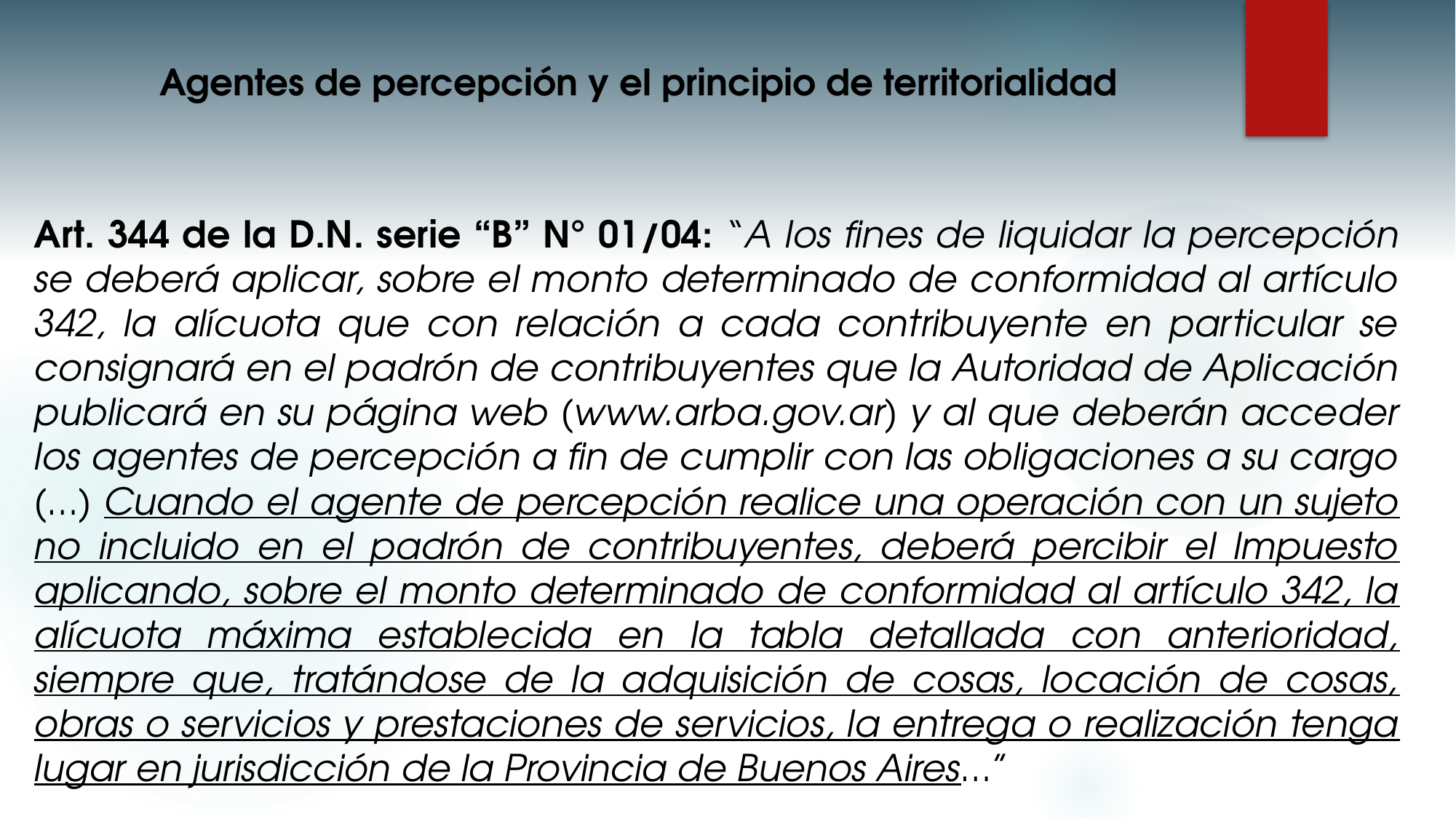

# Agentes de percepción y el principio de territorialidad
Art. 344 de la D.N. serie “B” N° 01/04: “A los fines de liquidar la percepción se deberá aplicar, sobre el monto determinado de conformidad al artículo 342, la alícuota que con relación a cada contribuyente en particular se consignará en el padrón de contribuyentes que la Autoridad de Aplicación publicará en su página web (www.arba.gov.ar) y al que deberán acceder los agentes de percepción a fin de cumplir con las obligaciones a su cargo (…) Cuando el agente de percepción realice una operación con un sujeto no incluido en el padrón de contribuyentes, deberá percibir el Impuesto aplicando, sobre el monto determinado de conformidad al artículo 342, la alícuota máxima establecida en la tabla detallada con anterioridad, siempre que, tratándose de la adquisición de cosas, locación de cosas, obras o servicios y prestaciones de servicios, la entrega o realización tenga lugar en jurisdicción de la Provincia de Buenos Aires…”